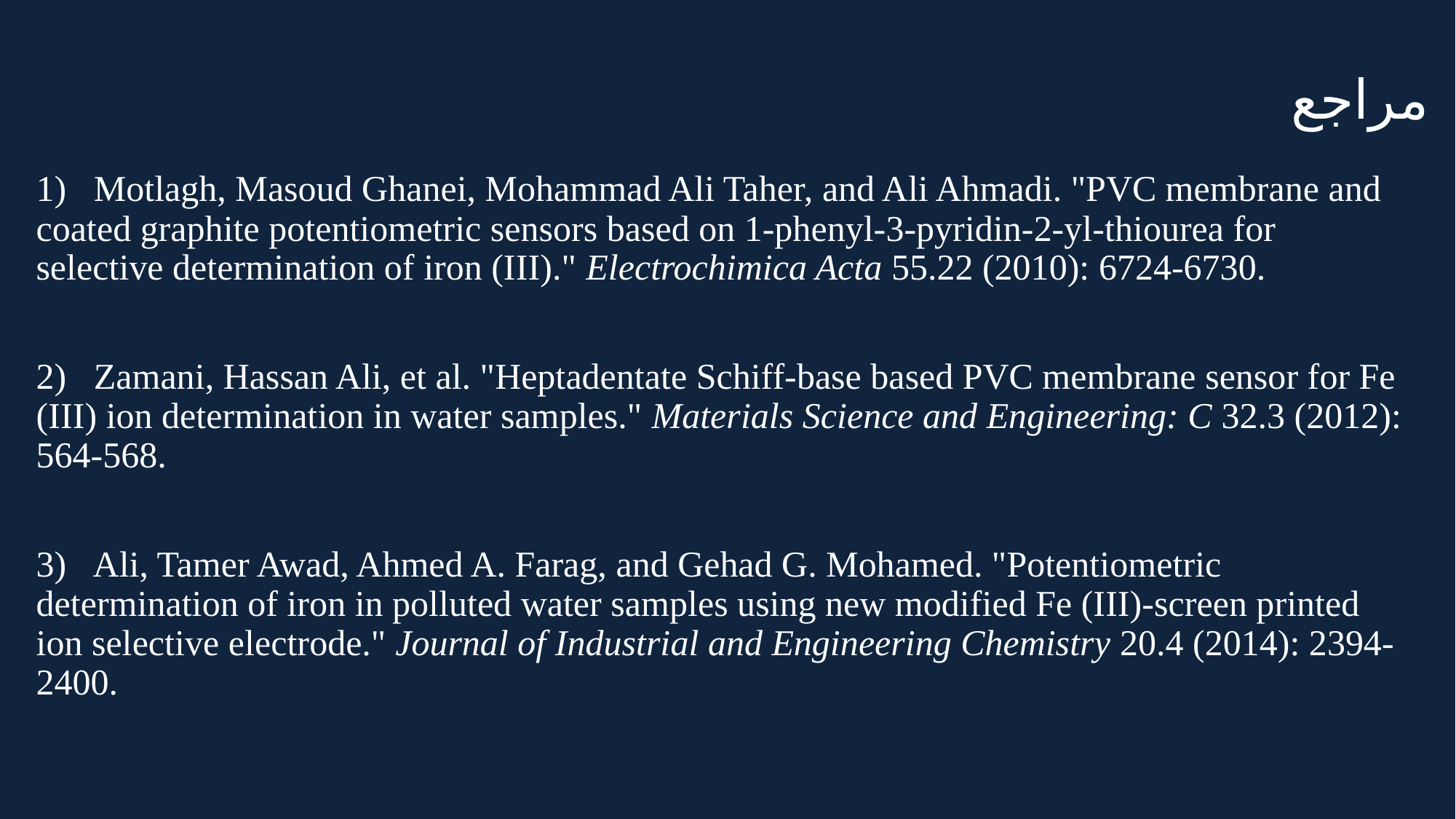

# مراجع
1)   Motlagh, Masoud Ghanei, Mohammad Ali Taher, and Ali Ahmadi. "PVC membrane and coated graphite potentiometric sensors based on 1-phenyl-3-pyridin-2-yl-thiourea for selective determination of iron (III)." Electrochimica Acta 55.22 (2010): 6724-6730.

2)   Zamani, Hassan Ali, et al. "Heptadentate Schiff-base based PVC membrane sensor for Fe (III) ion determination in water samples." Materials Science and Engineering: C 32.3 (2012): 564-568.

3)   Ali, Tamer Awad, Ahmed A. Farag, and Gehad G. Mohamed. "Potentiometric determination of iron in polluted water samples using new modified Fe (III)-screen printed ion selective electrode." Journal of Industrial and Engineering Chemistry 20.4 (2014): 2394-2400.